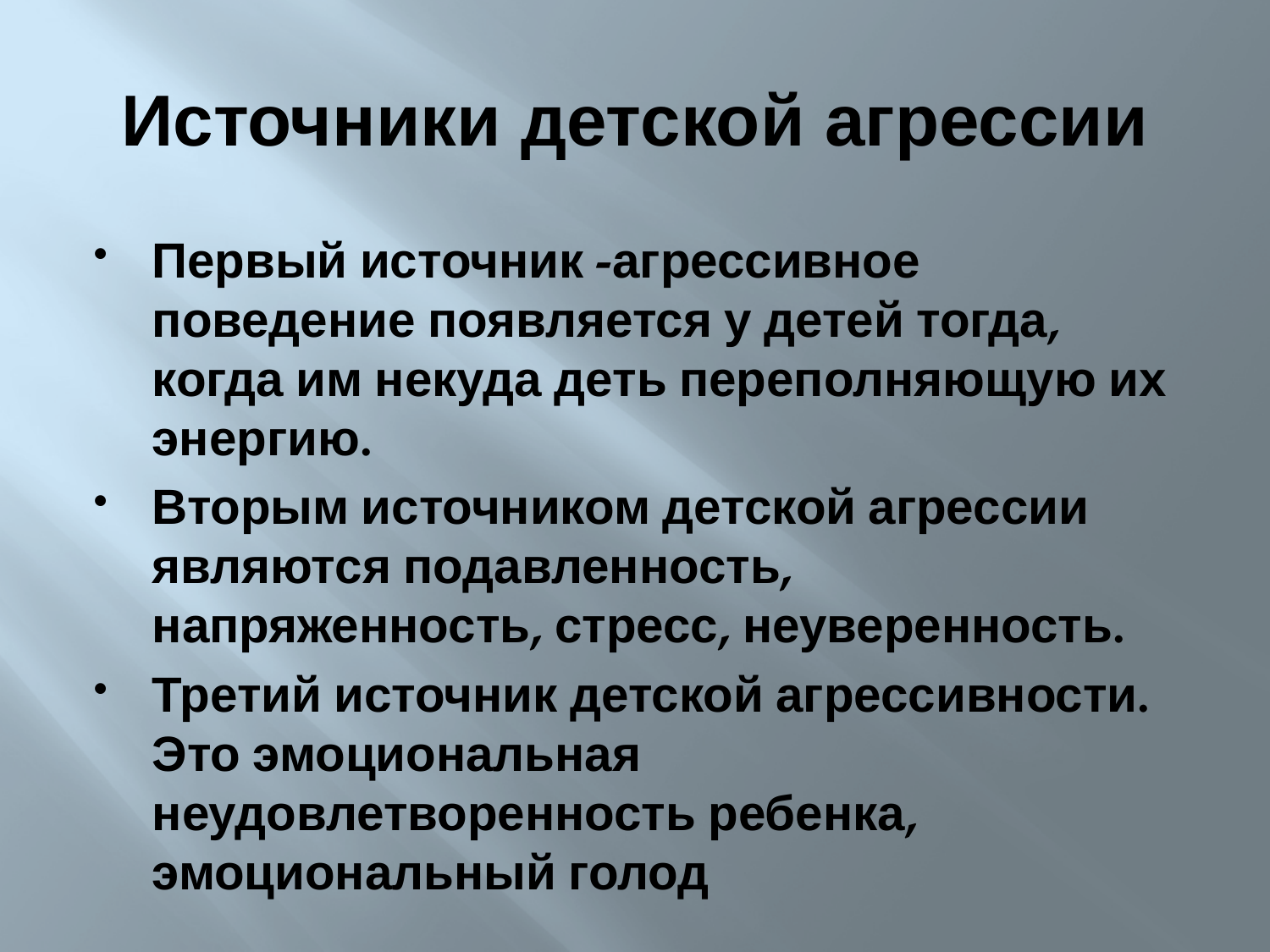

# Источники детской агрессии
Первый источник -агрессивное поведение появляется у детей тогда, когда им некуда деть переполняющую их энергию.
Вторым источником детской агрессии являются подавленность, напряженность, стресс, неуверенность.
Третий источник детской агрессивности. Это эмоциональная неудовлетворенность ребенка, эмоциональный голод